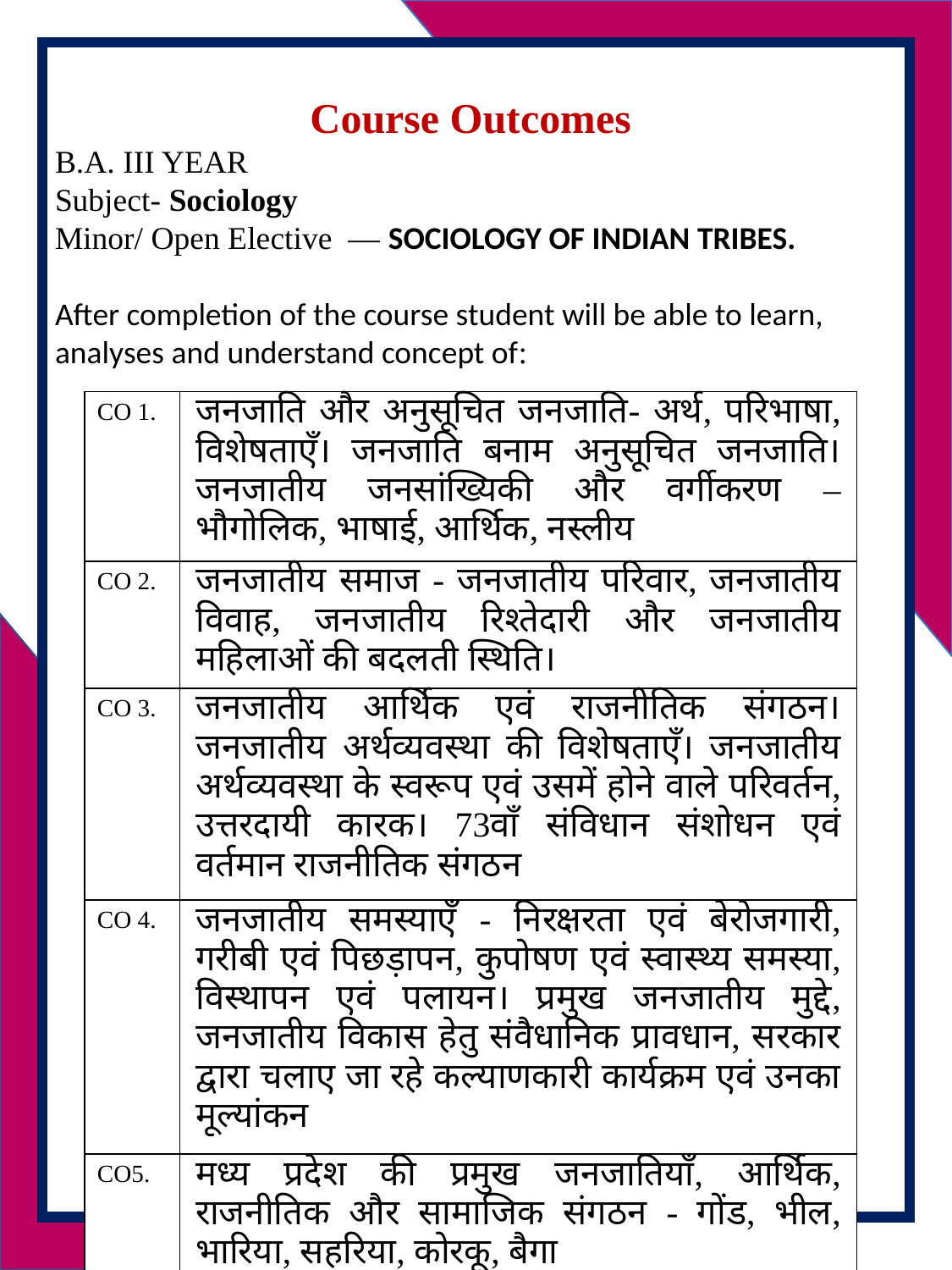

Course Outcomes
B.A. III YEAR
Subject- Sociology
Minor/ Open Elective  — SOCIOLOGY OF INDIAN TRIBES.

After completion of the course student will be able to learn, analyses and understand concept of:

| CO 1. | जनजाति और अनुसूचित जनजाति- अर्थ, परिभाषा, विशेषताएँ। जनजाति बनाम अनुसूचित जनजाति। जनजातीय जनसांख्यिकी और वर्गीकरण – भौगोलिक, भाषाई, आर्थिक, नस्लीय |
| --- | --- |
| CO 2. | जनजातीय समाज - जनजातीय परिवार, जनजातीय विवाह, जनजातीय रिश्तेदारी और जनजातीय महिलाओं की बदलती स्थिति। |
| CO 3. | जनजातीय आर्थिक एवं राजनीतिक संगठन। जनजातीय अर्थव्यवस्था की विशेषताएँ। जनजातीय अर्थव्यवस्था के स्वरूप एवं उसमें होने वाले परिवर्तन, उत्तरदायी कारक। 73वाँ संविधान संशोधन एवं वर्तमान राजनीतिक संगठन |
| CO 4. | जनजातीय समस्याएँ - निरक्षरता एवं बेरोजगारी, गरीबी एवं पिछड़ापन, कुपोषण एवं स्वास्थ्य समस्या, विस्थापन एवं पलायन। प्रमुख जनजातीय मुद्दे, जनजातीय विकास हेतु संवैधानिक प्रावधान, सरकार द्वारा चलाए जा रहे कल्याणकारी कार्यक्रम एवं उनका मूल्यांकन |
| CO5. | मध्य प्रदेश की प्रमुख जनजातियाँ, आर्थिक, राजनीतिक और सामाजिक संगठन - गोंड, भील, भारिया, सहरिया, कोरकू, बैगा |